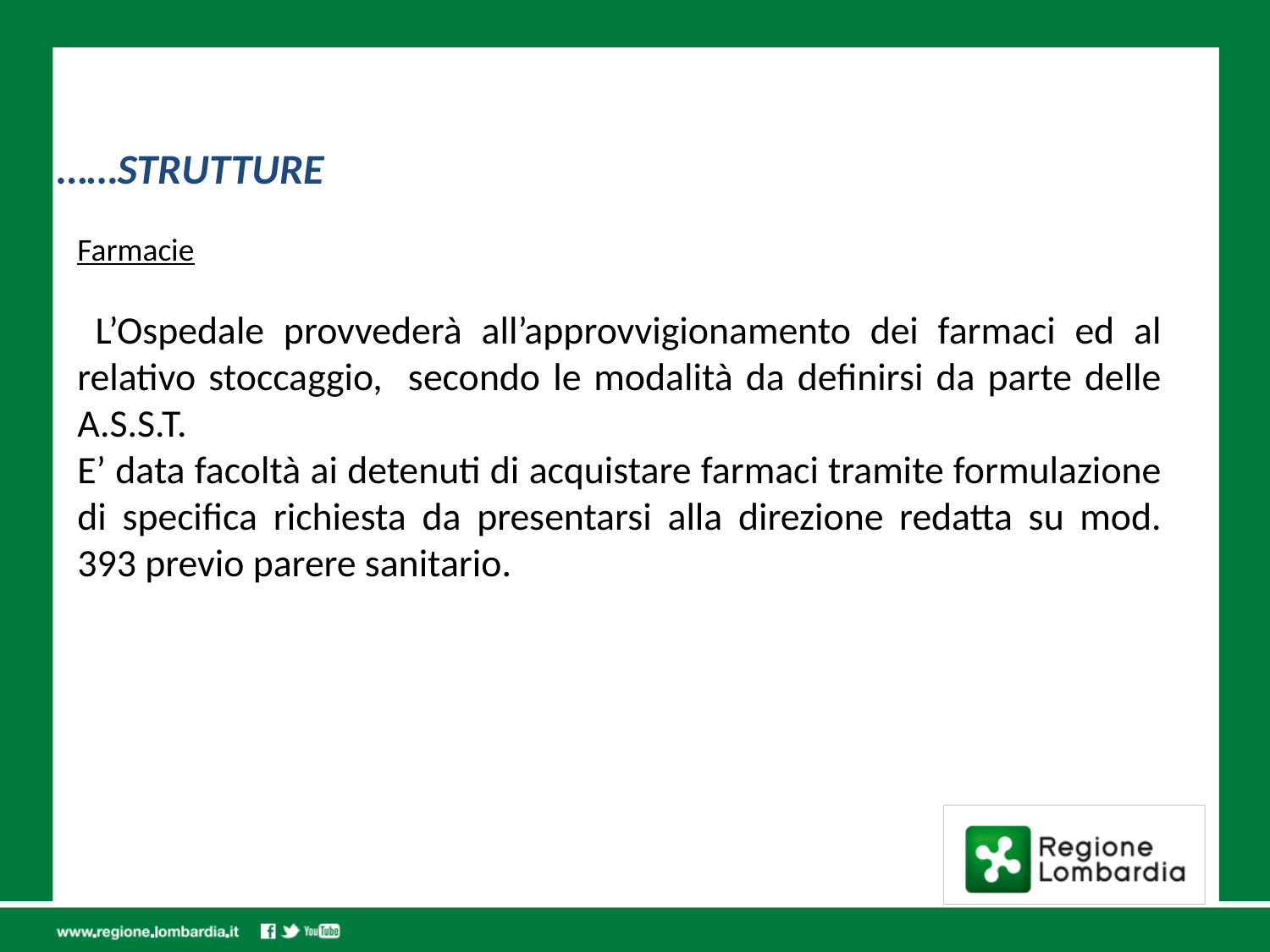

……STRUTTURE
Farmacie

 L’Ospedale provvederà all’approvvigionamento dei farmaci ed al relativo stoccaggio,  secondo le modalità da definirsi da parte delle A.S.S.T.
E’ data facoltà ai detenuti di acquistare farmaci tramite formulazione di specifica richiesta da presentarsi alla direzione redatta su mod. 393 previo parere sanitario.